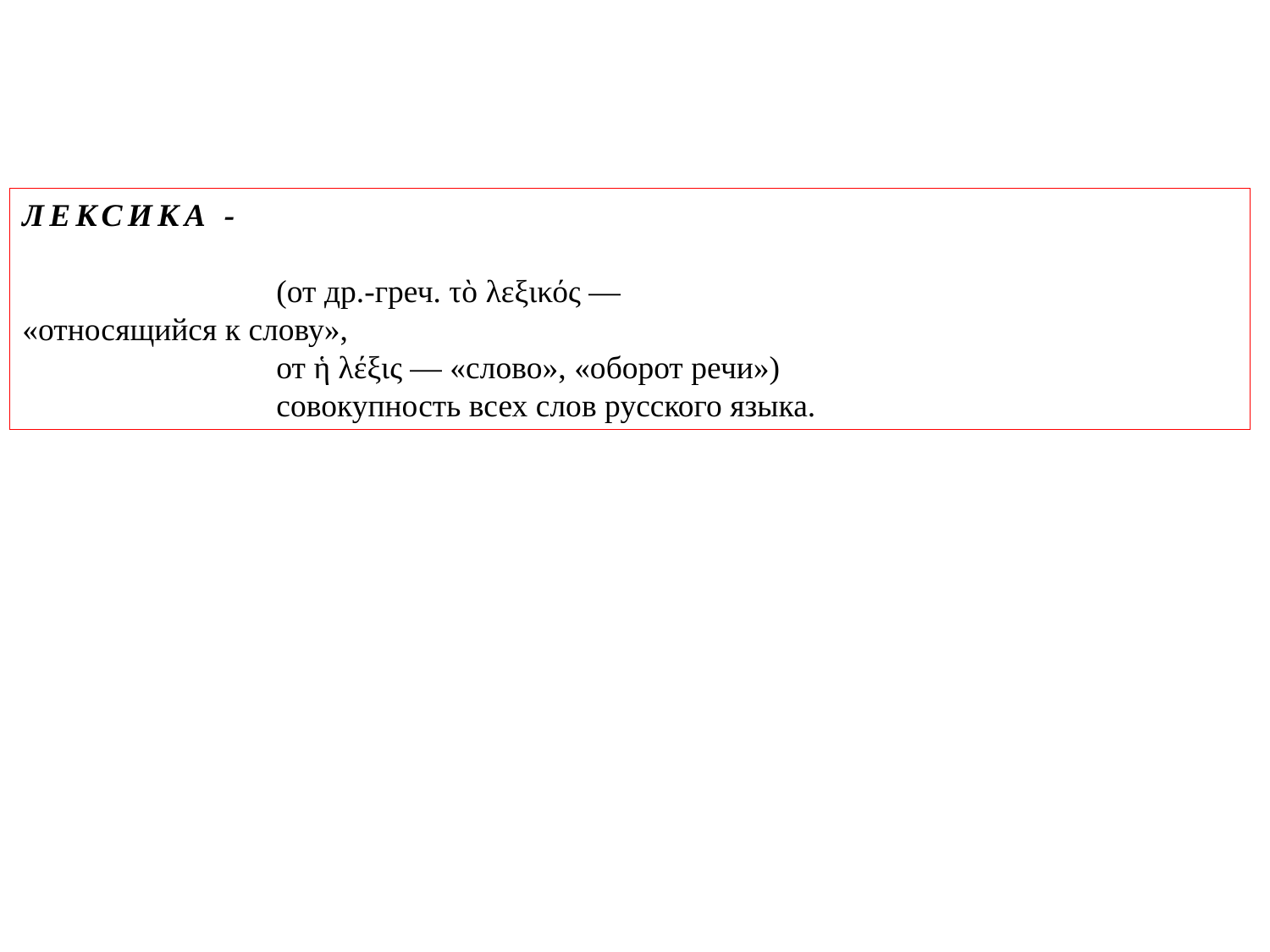

ЛЕКСИКА -

		(от др.-греч. τὸ λεξικός — 					«относящийся к слову»,
		от ἡ λέξις — «слово», «оборот речи»)
 		совокупность всех слов русского языка.